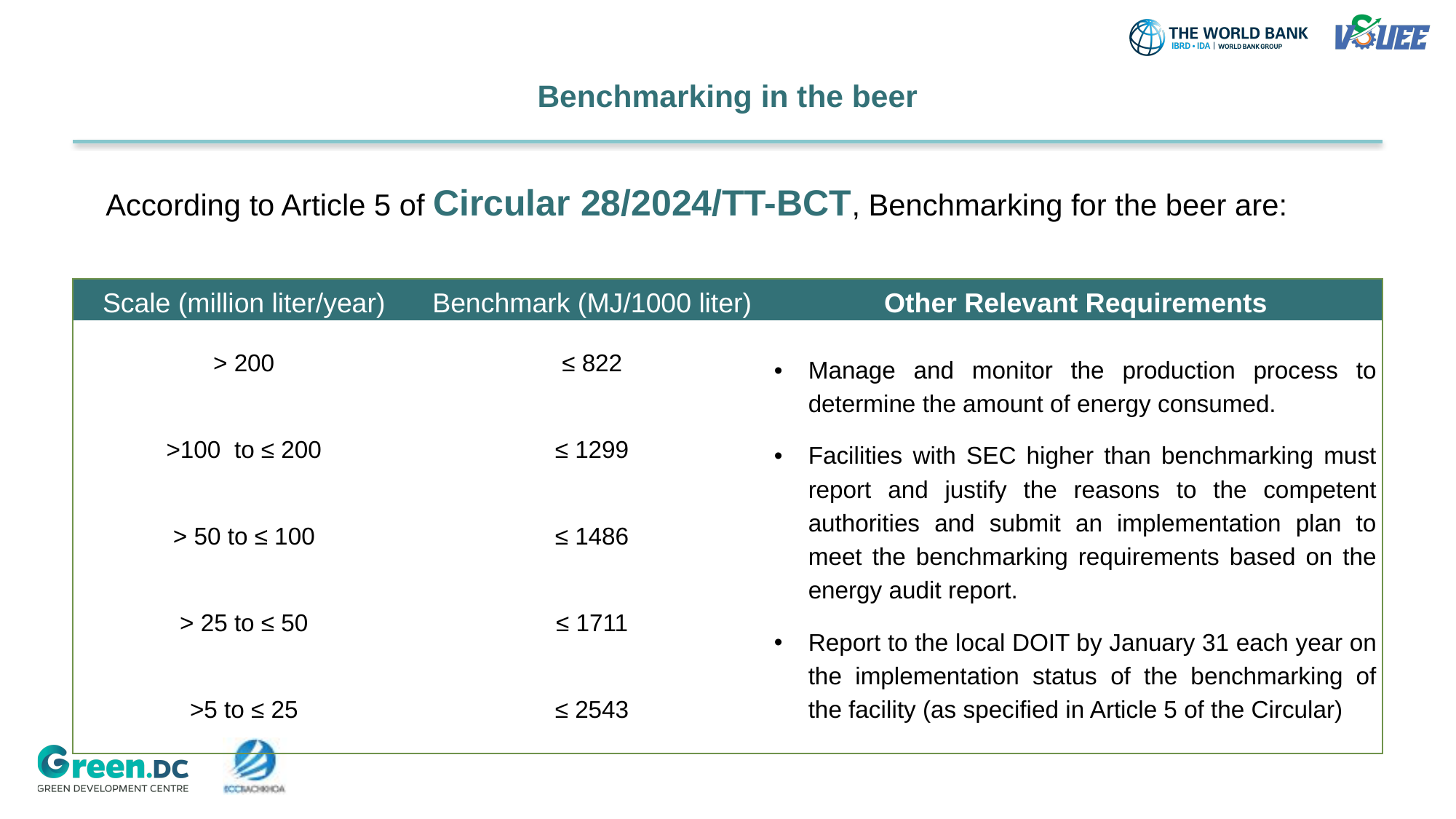

# Benchmarking in the beer
According to Article 5 of Circular 28/2024/TT-BCT, Benchmarking for the beer are:
| Scale (million liter/year) | Benchmark (MJ/1000 liter) | Other Relevant Requirements |
| --- | --- | --- |
| > 200 | ≤ 822 | Manage and monitor the production process to determine the amount of energy consumed. Facilities with SEC higher than benchmarking must report and justify the reasons to the competent authorities and submit an implementation plan to meet the benchmarking requirements based on the energy audit report. Report to the local DOIT by January 31 each year on the implementation status of the benchmarking of the facility (as specified in Article 5 of the Circular) |
| >100 to ≤ 200 | ≤ 1299 |  |
| > 50 to ≤ 100 | ≤ 1486 |  |
| > 25 to ≤ 50 | ≤ 1711 |  |
| >5 to ≤ 25 | ≤ 2543 |  |